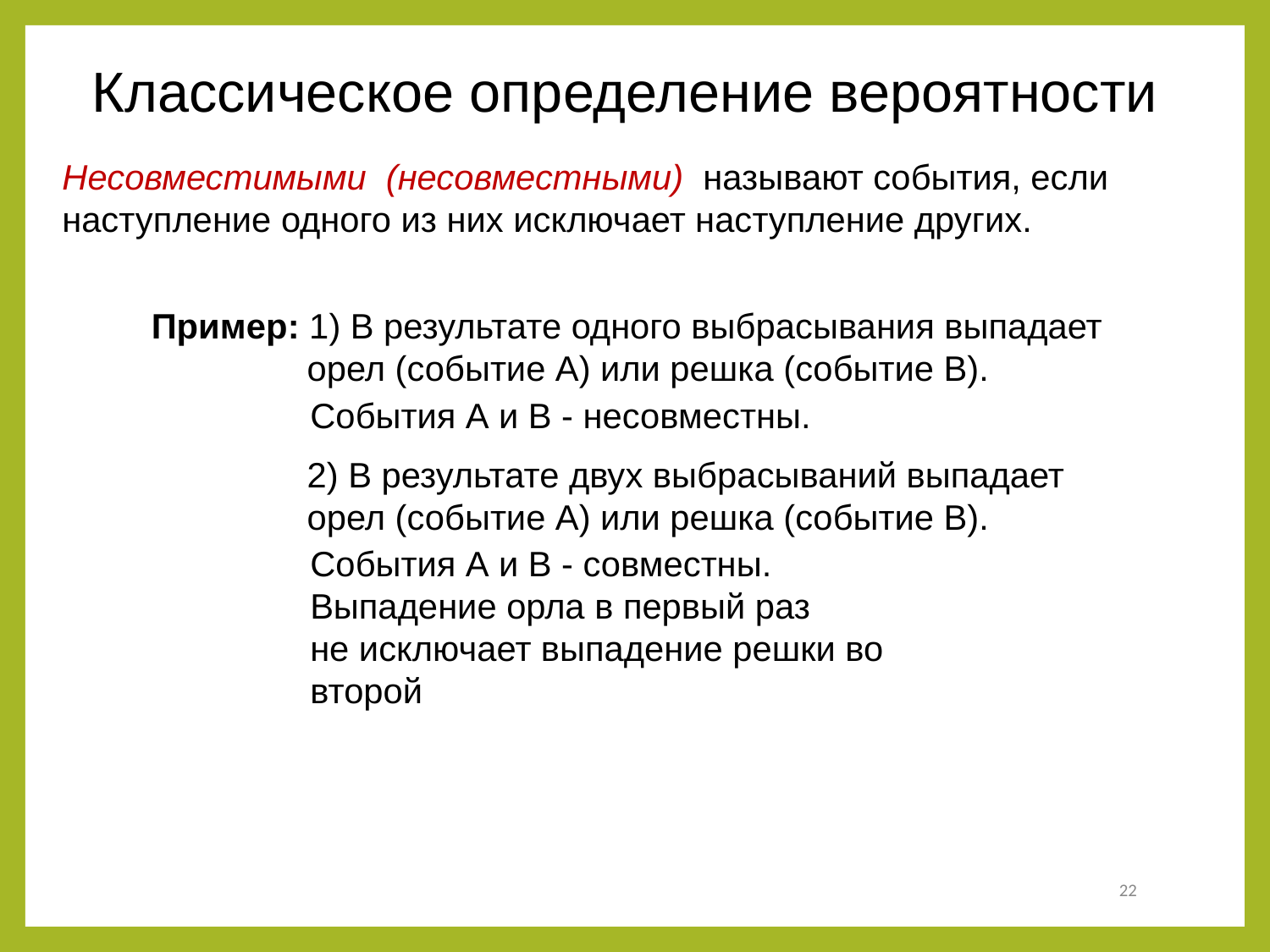

Классическое определение вероятности
Несовместимыми  (несовместными)  называют события, если наступление одного из них исключает наступление других.
Пример: 1) В результате одного выбрасывания выпадает
                орел (событие А) или решка (событие В).

События А и В - несовместны.
                2) В результате двух выбрасываний выпадает
                орел (событие А) или решка (событие В).

События А и В - совместны. Выпадение орла в первый раз
не исключает выпадение решки во второй
22